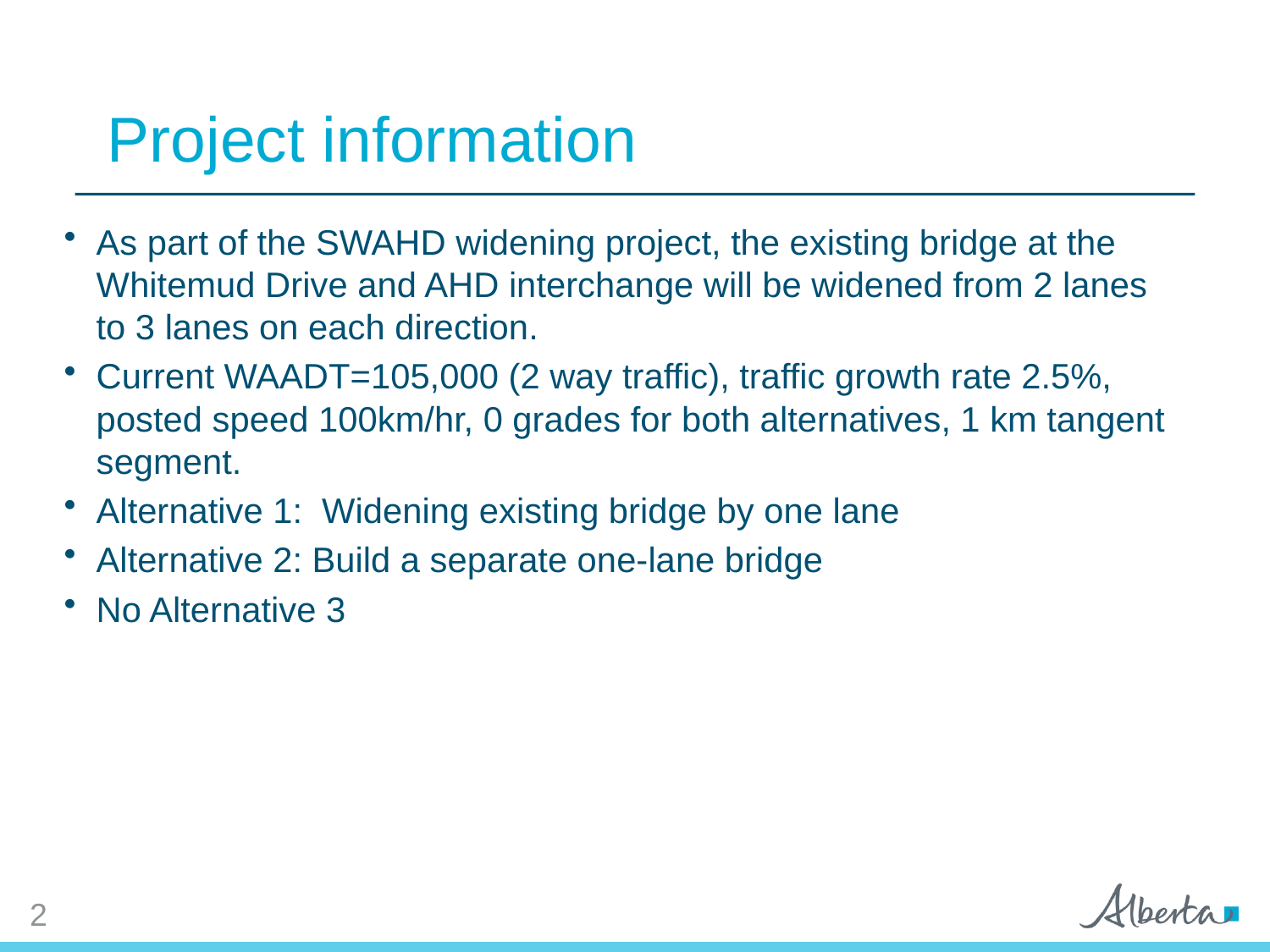

GENERAL INFORMATION
Project information
As part of the SWAHD widening project, the existing bridge at the Whitemud Drive and AHD interchange will be widened from 2 lanes to 3 lanes on each direction.
Current WAADT=105,000 (2 way traffic), traffic growth rate 2.5%, posted speed 100km/hr, 0 grades for both alternatives, 1 km tangent segment.
Alternative 1:  Widening existing bridge by one lane
Alternative 2: Build a separate one-lane bridge
No Alternative 3

2